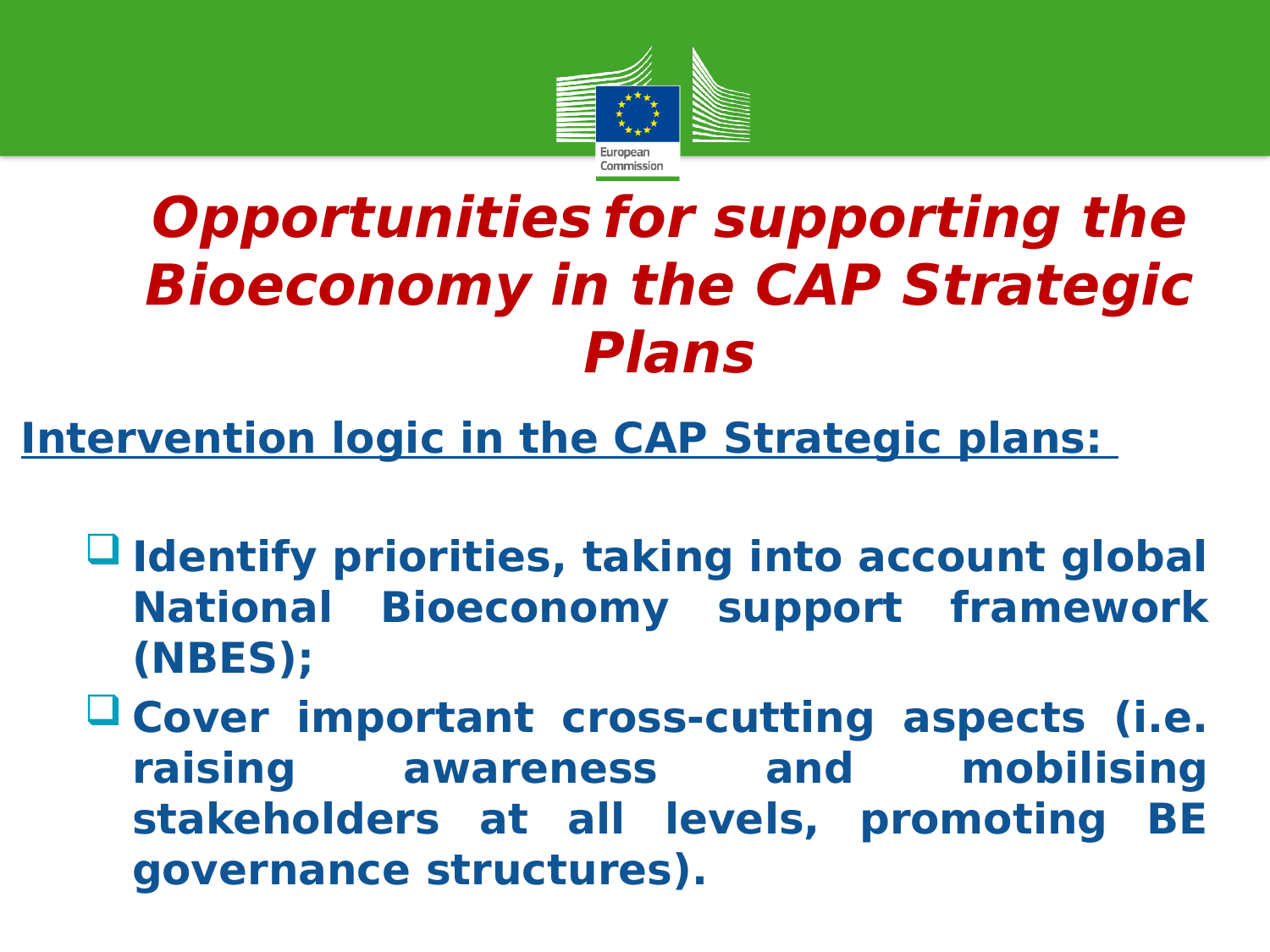

Opportunities for supporting the Bioeconomy in the CAP Strategic Plans

Intervention logic in the CAP Strategic plans:

Identify priorities, taking into account global National Bioeconomy support framework (NBES);
Cover important cross-cutting aspects (i.e. raising awareness and mobilising stakeholders at all levels, promoting BE governance structures).